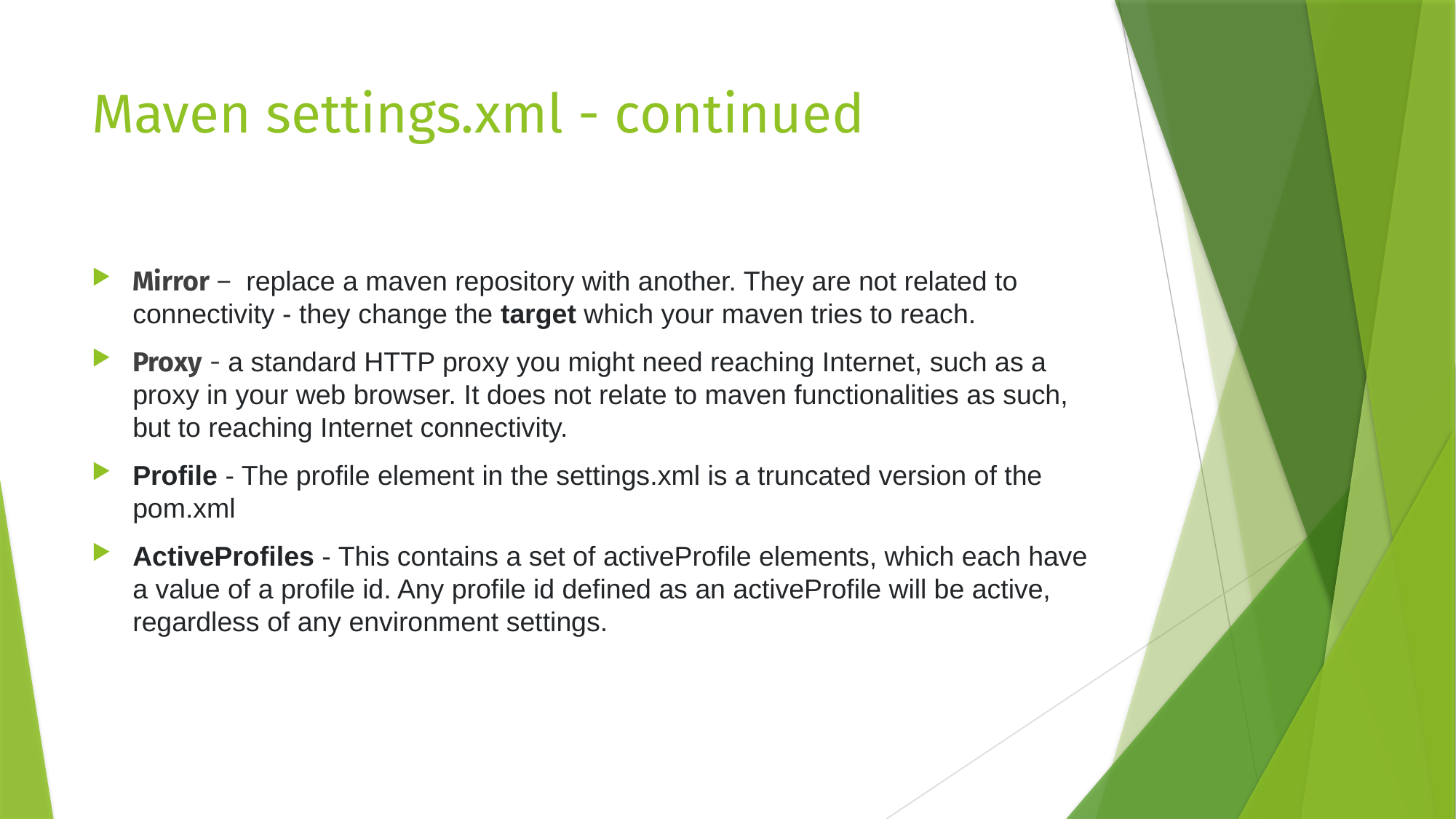

# Maven settings.xml - continued
Mirror –  replace a maven repository with another. They are not related to connectivity - they change the target which your maven tries to reach.
Proxy - a standard HTTP proxy you might need reaching Internet, such as a proxy in your web browser. It does not relate to maven functionalities as such, but to reaching Internet connectivity.
Profile - The profile element in the settings.xml is a truncated version of the pom.xml
ActiveProfiles - This contains a set of activeProfile elements, which each have a value of a profile id. Any profile id defined as an activeProfile will be active, regardless of any environment settings.